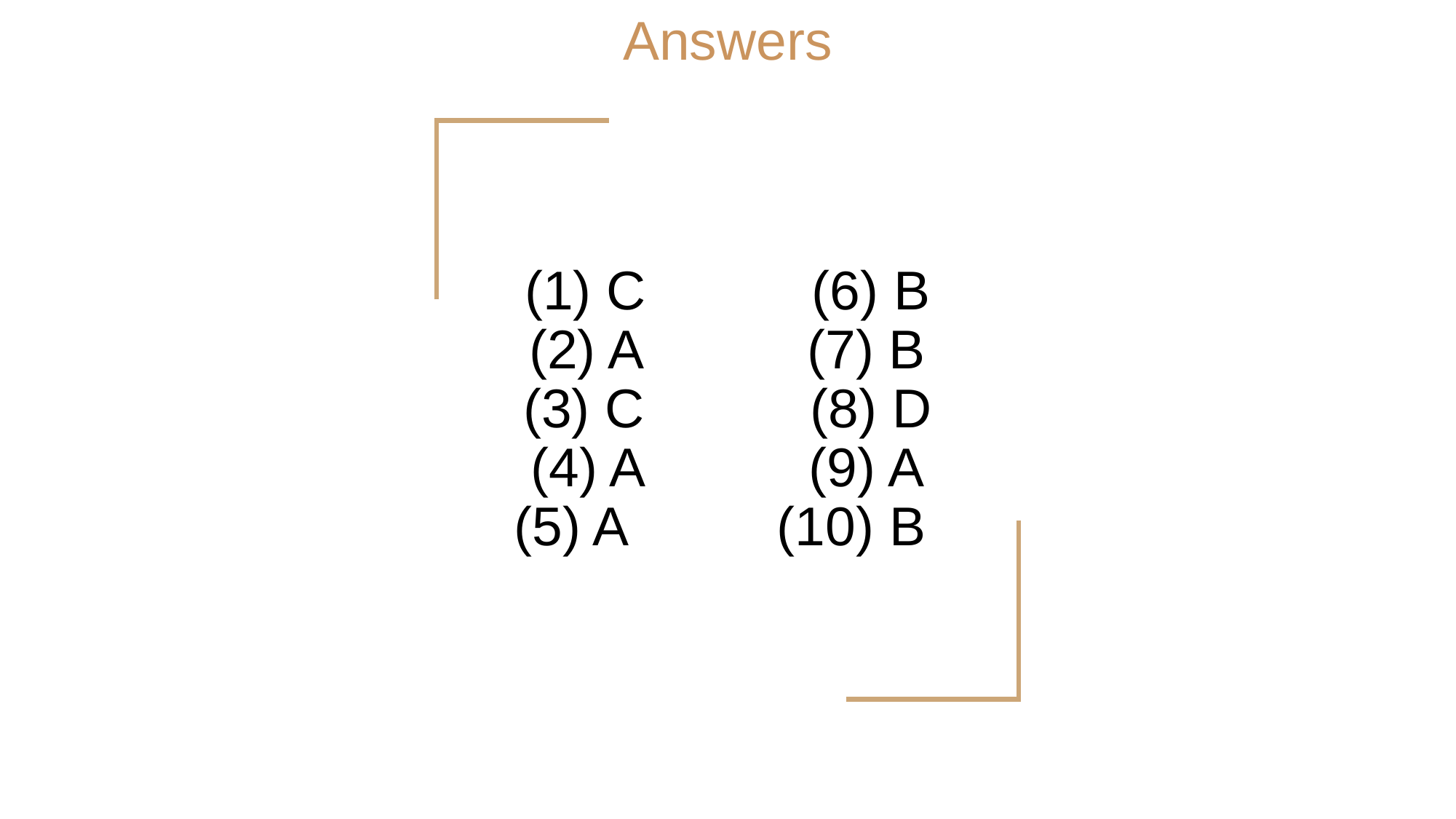

Answers

(1) C           (6) B
(2) A           (7) B
(3) C           (8) D
(4) A           (9) A
(5) A          (10) B